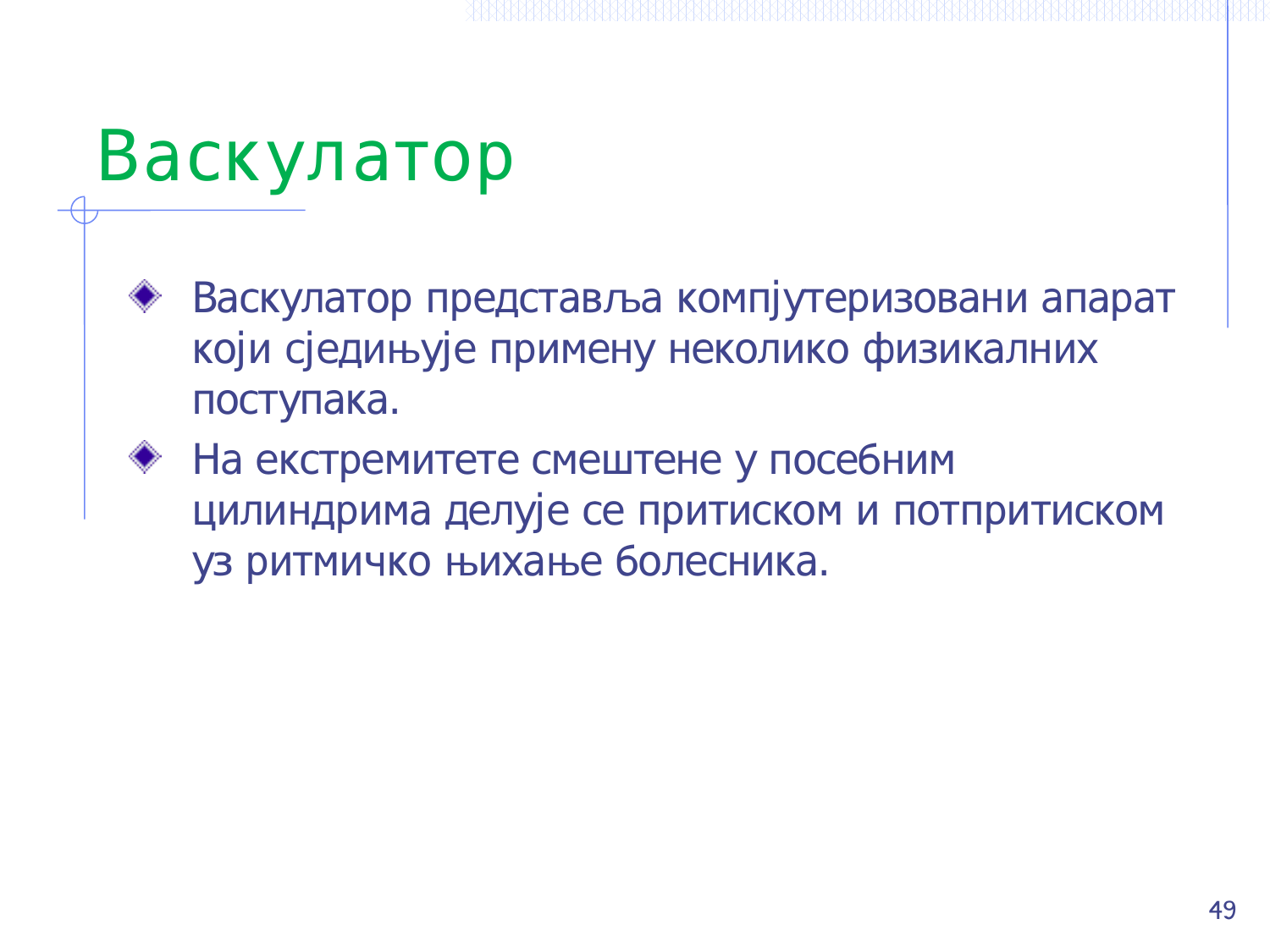

# Васкулатор
Васкулатор представља компјутеризовани апарат који сједињује примену неколико физикалних поступака.
На екстремитете смештене у посебним цилиндрима делује се притиском и потпритиском уз ритмичко њихање болесника.
49